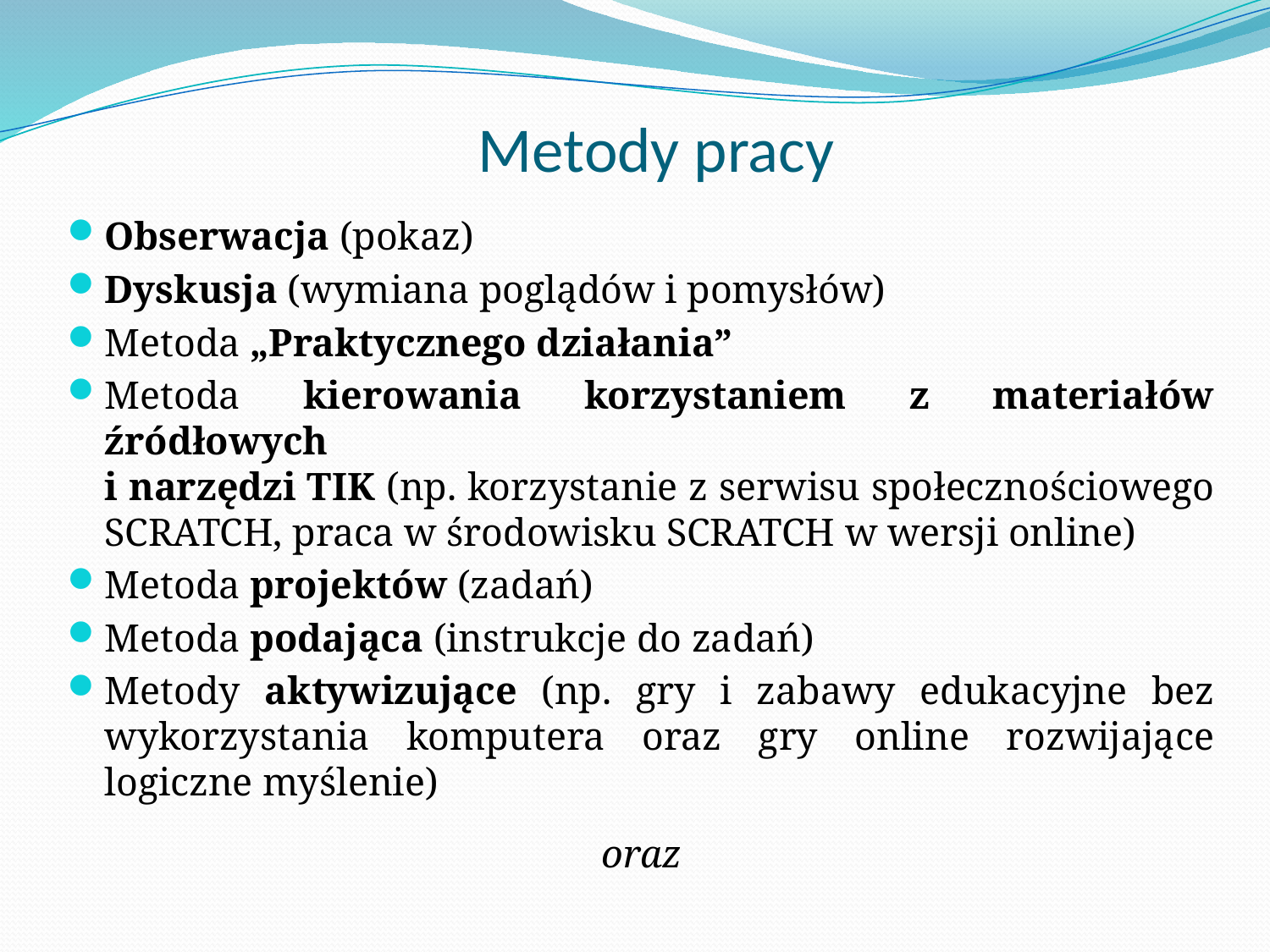

# Metody pracy
Obserwacja (pokaz)
Dyskusja (wymiana poglądów i pomysłów)
Metoda „Praktycznego działania”
Metoda kierowania korzystaniem z materiałów źródłowych
i narzędzi TIK (np. korzystanie z serwisu społecznościowego SCRATCH, praca w środowisku SCRATCH w wersji online)
Metoda projektów (zadań)
Metoda podająca (instrukcje do zadań)
Metody aktywizujące (np. gry i zabawy edukacyjne bez wykorzystania komputera oraz gry online rozwijające logiczne myślenie)

oraz